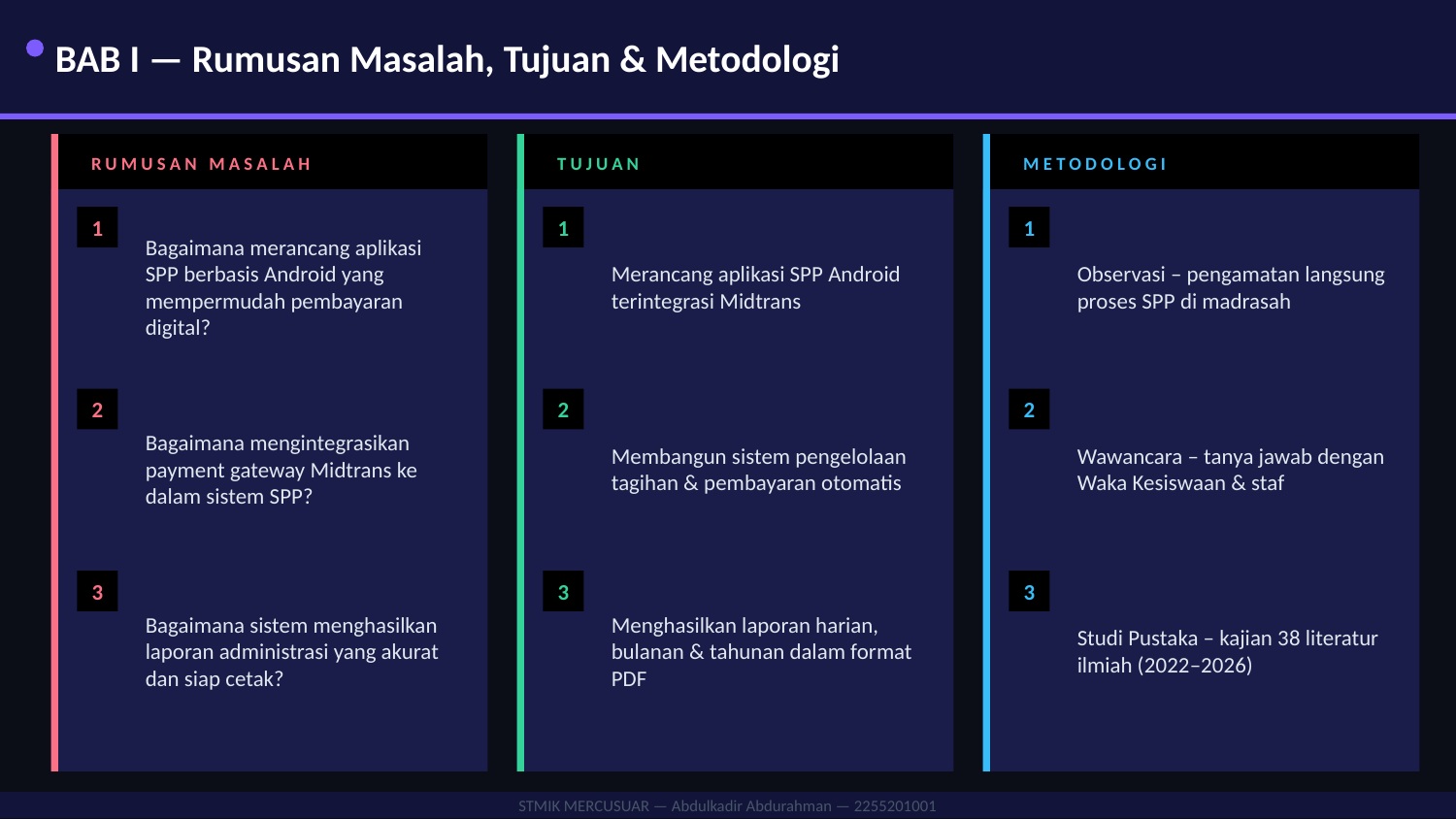

BAB I — Rumusan Masalah, Tujuan & Metodologi

RUMUSAN MASALAH
TUJUAN
METODOLOGI

1
Bagaimana merancang aplikasi SPP berbasis Android yang mempermudah pembayaran digital?

1
Merancang aplikasi SPP Android terintegrasi Midtrans

1
Observasi – pengamatan langsung proses SPP di madrasah

2
Bagaimana mengintegrasikan payment gateway Midtrans ke dalam sistem SPP?

2
Membangun sistem pengelolaan tagihan & pembayaran otomatis

2
Wawancara – tanya jawab dengan Waka Kesiswaan & staf

3
Bagaimana sistem menghasilkan laporan administrasi yang akurat dan siap cetak?

3
Menghasilkan laporan harian, bulanan & tahunan dalam format PDF

3
Studi Pustaka – kajian 38 literatur ilmiah (2022–2026)

STMIK MERCUSUAR — Abdulkadir Abdurahman — 2255201001